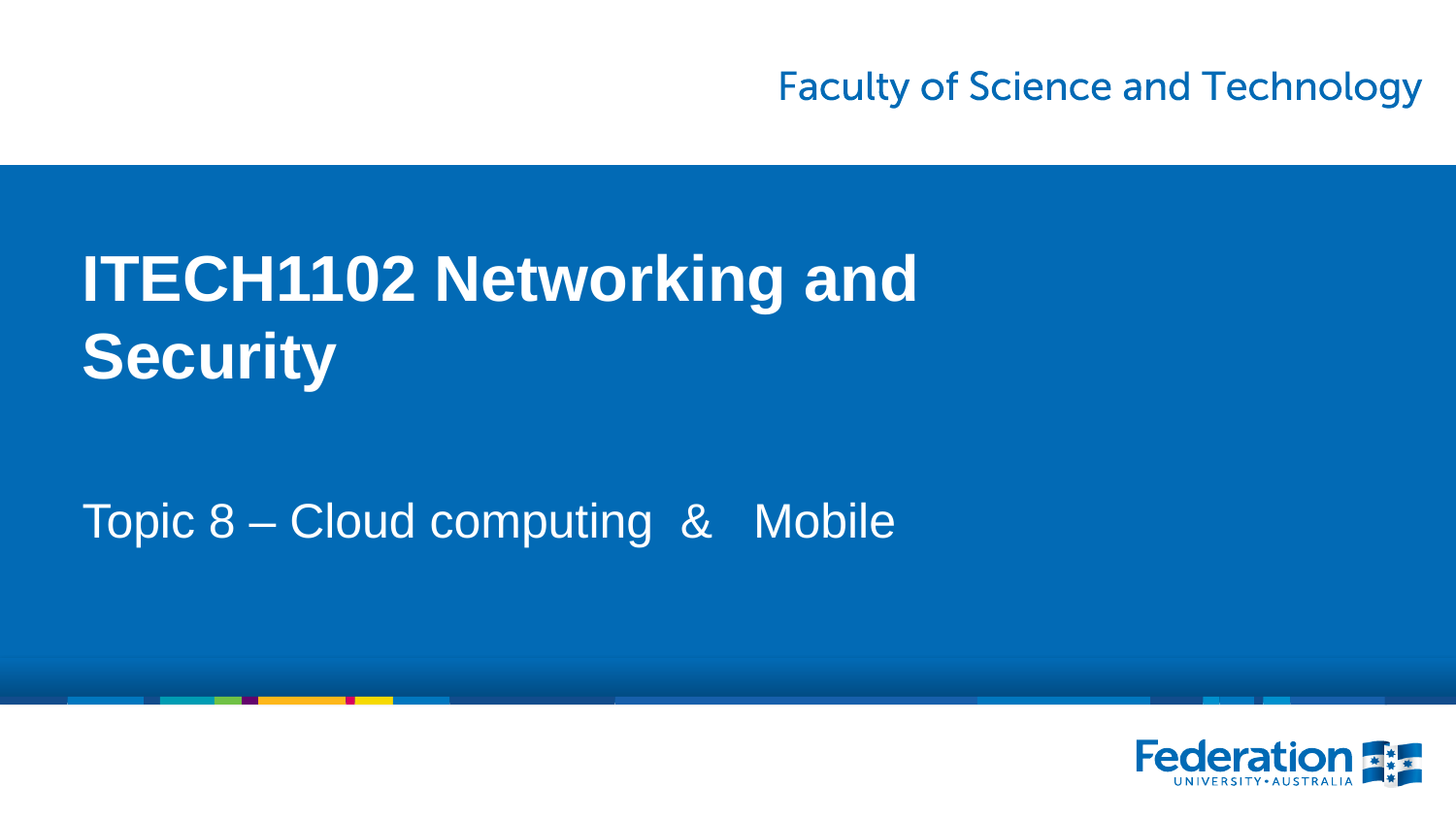

# ITECH1102 Networking and Security
Topic 8 – Cloud computing  &   Mobile